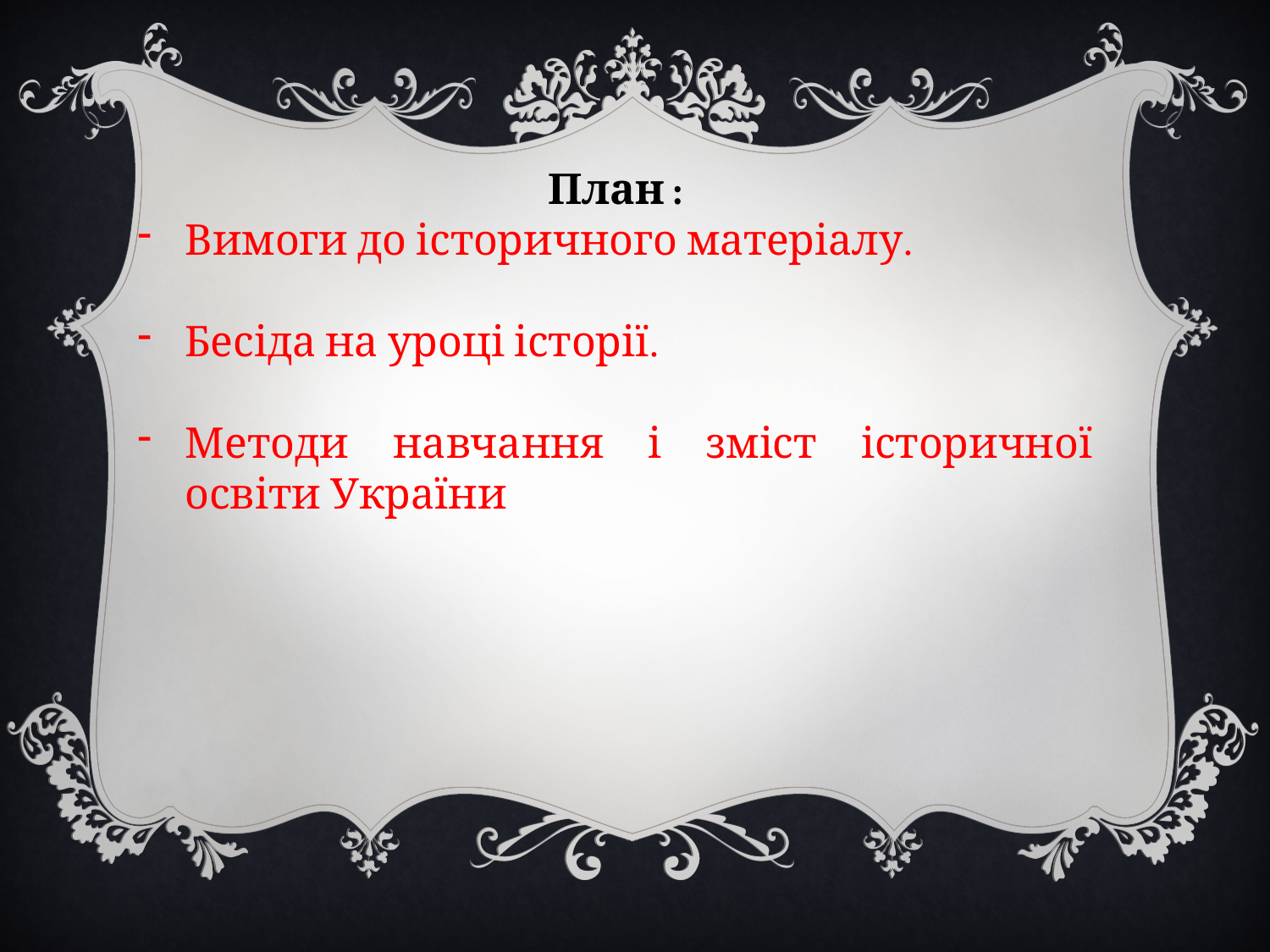

План :
Вимоги до історичного матеріалу.

Бесіда на уроці історії.

Методи навчання і зміст історичної освіти України